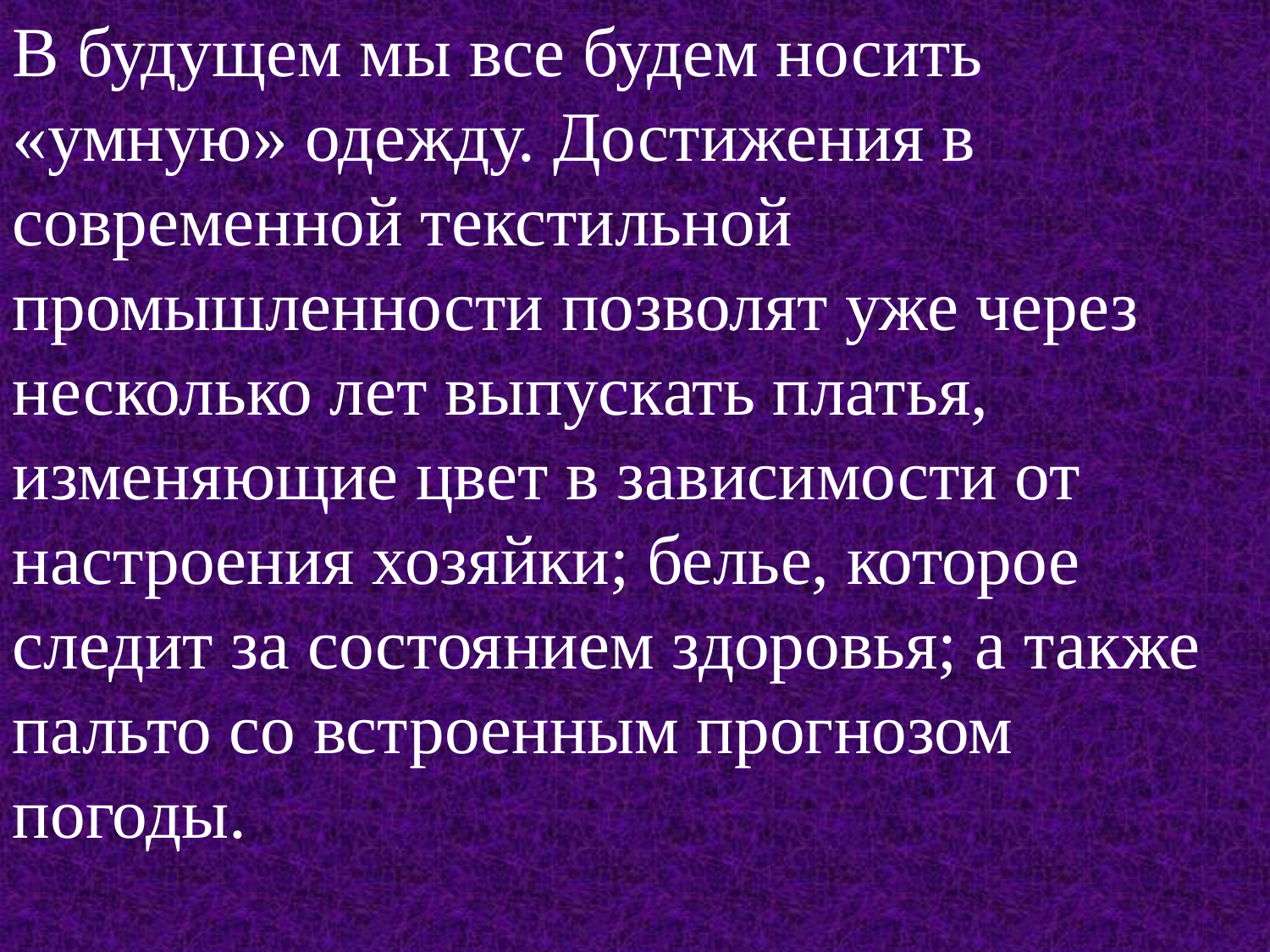

В будущем мы все будем носить «умную» одежду. Достижения в современной текстильной промышленности позволят уже через несколько лет выпускать платья, изменяющие цвет в зависимости от настроения хозяйки; белье, которое следит за состоянием здоровья; а также пальто со встроенным прогнозом погоды.

#